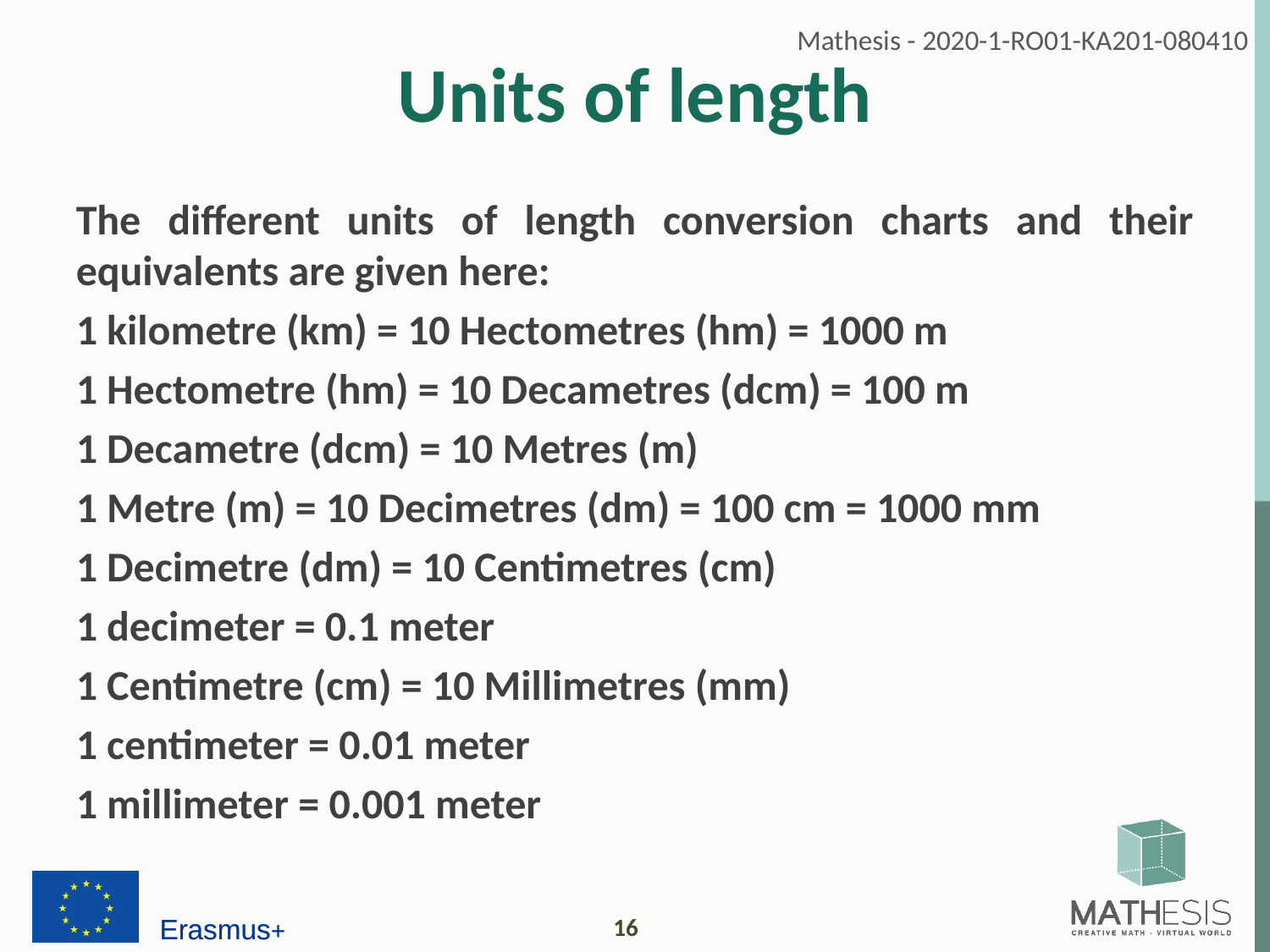

# Units of length
The different units of length conversion charts and their equivalents are given here:
1 kilometre (km) = 10 Hectometres (hm) = 1000 m
1 Hectometre (hm) = 10 Decametres (dcm) = 100 m
1 Decametre (dcm) = 10 Metres (m)
1 Metre (m) = 10 Decimetres (dm) = 100 cm = 1000 mm
1 Decimetre (dm) = 10 Centimetres (cm)
1 decimeter = 0.1 meter
1 Centimetre (cm) = 10 Millimetres (mm)
1 centimeter = 0.01 meter
1 millimeter = 0.001 meter